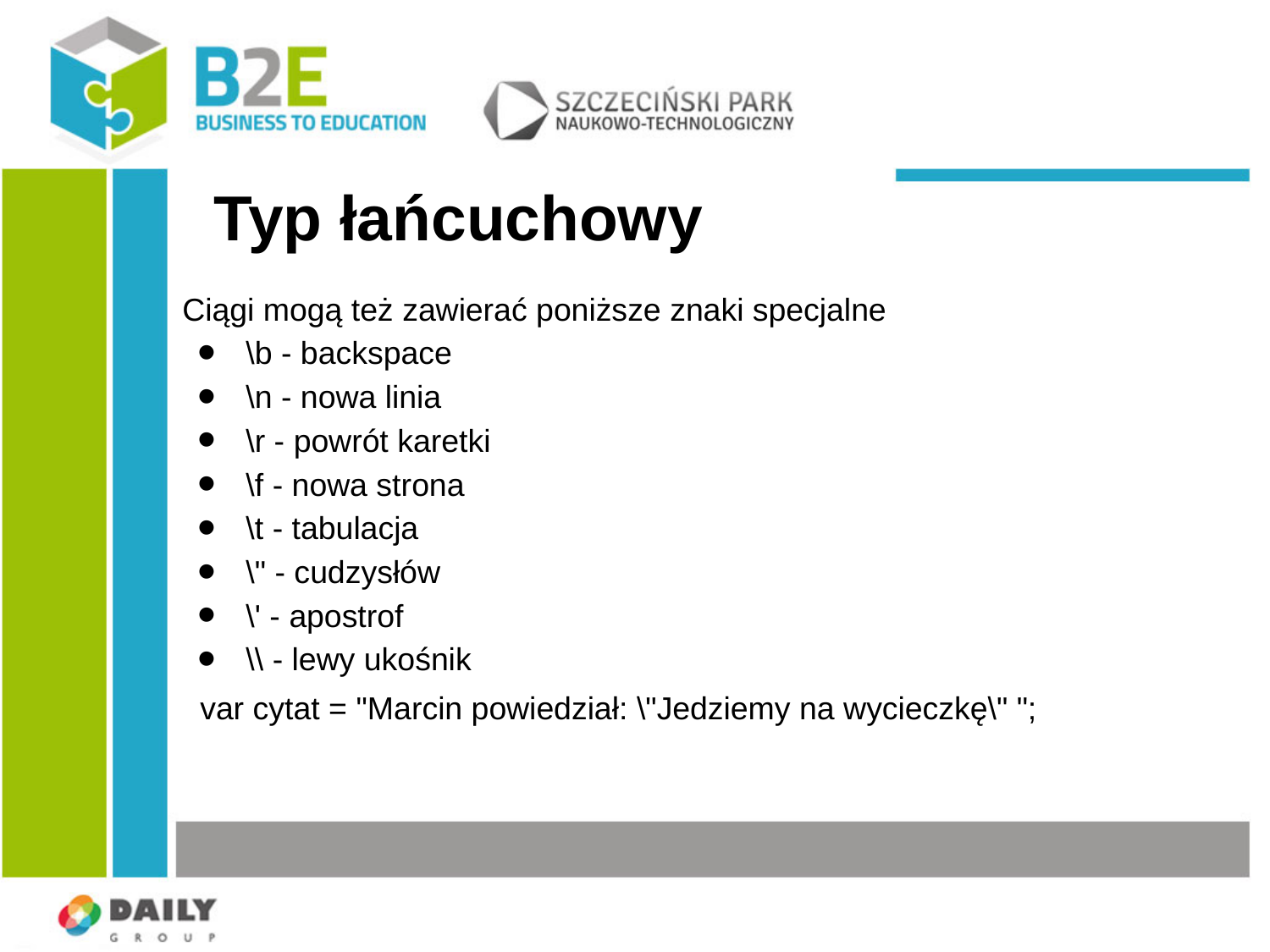

# Typ łańcuchowy
Ciągi mogą też zawierać poniższe znaki specjalne
\b - backspace
\n - nowa linia
\r - powrót karetki
\f - nowa strona
\t - tabulacja
\" - cudzysłów
\' - apostrof
\\ - lewy ukośnik
  var cytat = "Marcin powiedział: \"Jedziemy na wycieczkę\" ";